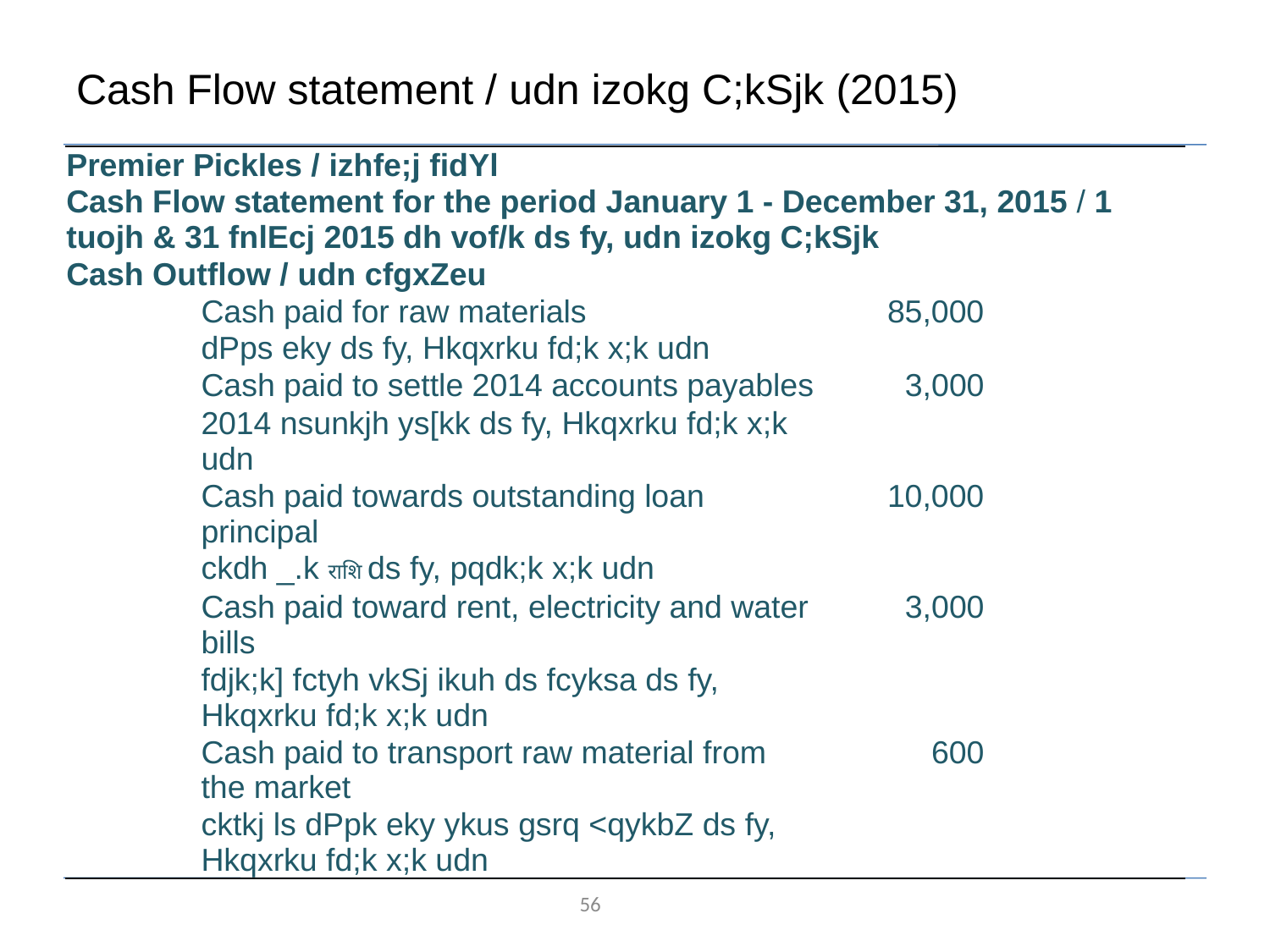

# Cash Flow statement / udn izokg C;kSjk (2015)
| Premier Pickles / izhfe;j fidYl |  |  |  |
| --- | --- | --- | --- |
| Cash Flow statement for the period January 1 - December 31, 2015 / 1 tuojh & 31 fnlEcj 2015 dh vof/k ds fy, udn izokg C;kSjk |  |  |  |
| Cash Outflow / udn cfgxZeu |  |  |  |
|  | Cash paid for raw materials | 85,000 |  |
|  | dPps eky ds fy, Hkqxrku fd;k x;k udn |  |  |
|  | Cash paid to settle 2014 accounts payables | 3,000 |  |
|  | 2014 nsunkjh ys[kk ds fy, Hkqxrku fd;k x;k udn |  |  |
|  | Cash paid towards outstanding loan principal | 10,000 |  |
|  | ckdh \_.k राशि ds fy, pqdk;k x;k udn |  |  |
|  | Cash paid toward rent, electricity and water bills | 3,000 |  |
|  | fdjk;k] fctyh vkSj ikuh ds fcyksa ds fy, Hkqxrku fd;k x;k udn |  |  |
|  | Cash paid to transport raw material from the market | 600 |  |
|  | cktkj ls dPpk eky ykus gsrq <qykbZ ds fy, Hkqxrku fd;k x;k udn |  |  |
56